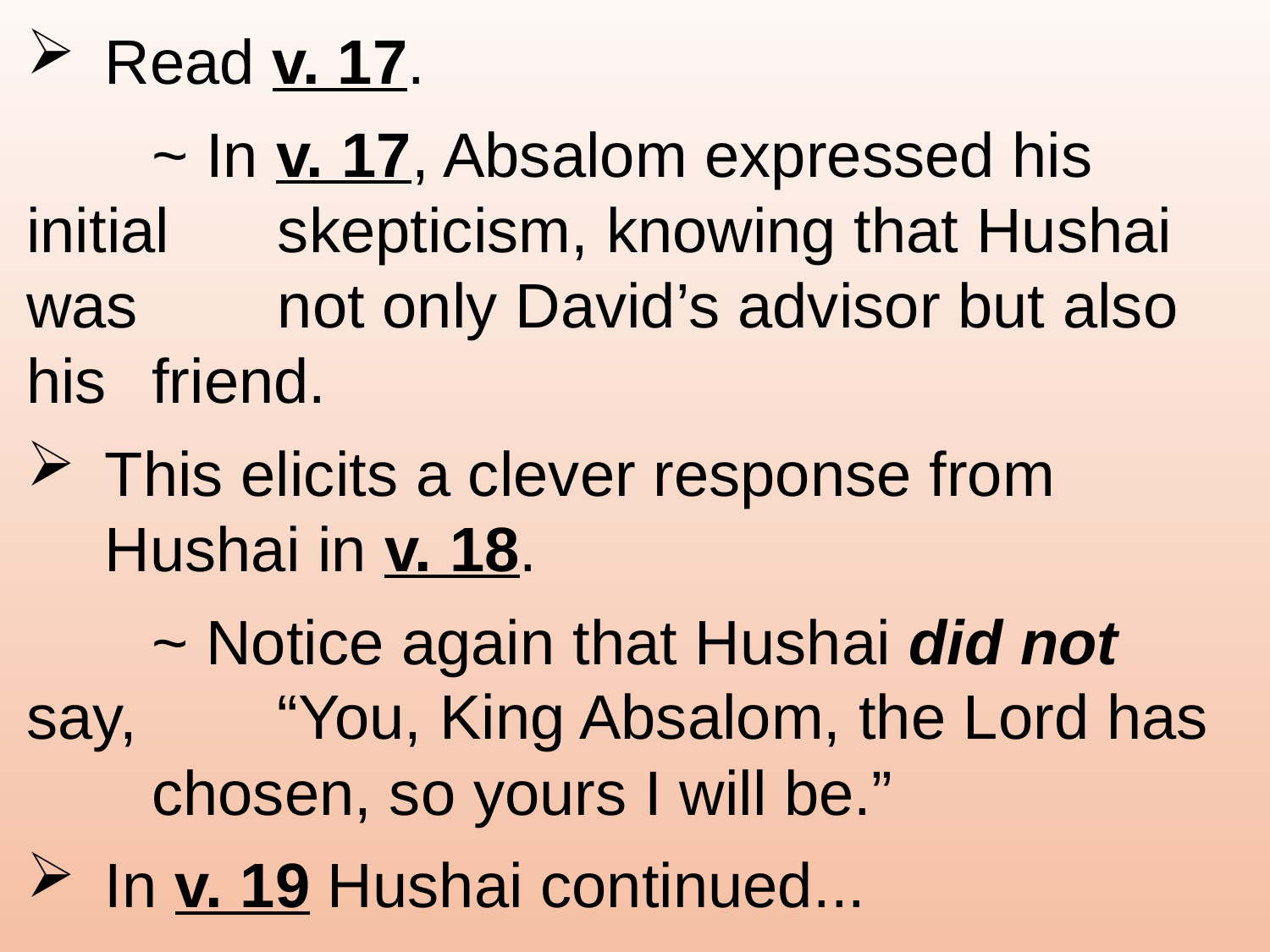

Read v. 17.
		~ In v. 17, Absalom expressed his initial 					skepticism, knowing that Hushai was 					not only David’s advisor but also his 					friend.
This elicits a clever response from Hushai in v. 18.
		~ Notice again that Hushai did not say, 					“You, King Absalom, the Lord has 						chosen, so yours I will be.”
In v. 19 Hushai continued...